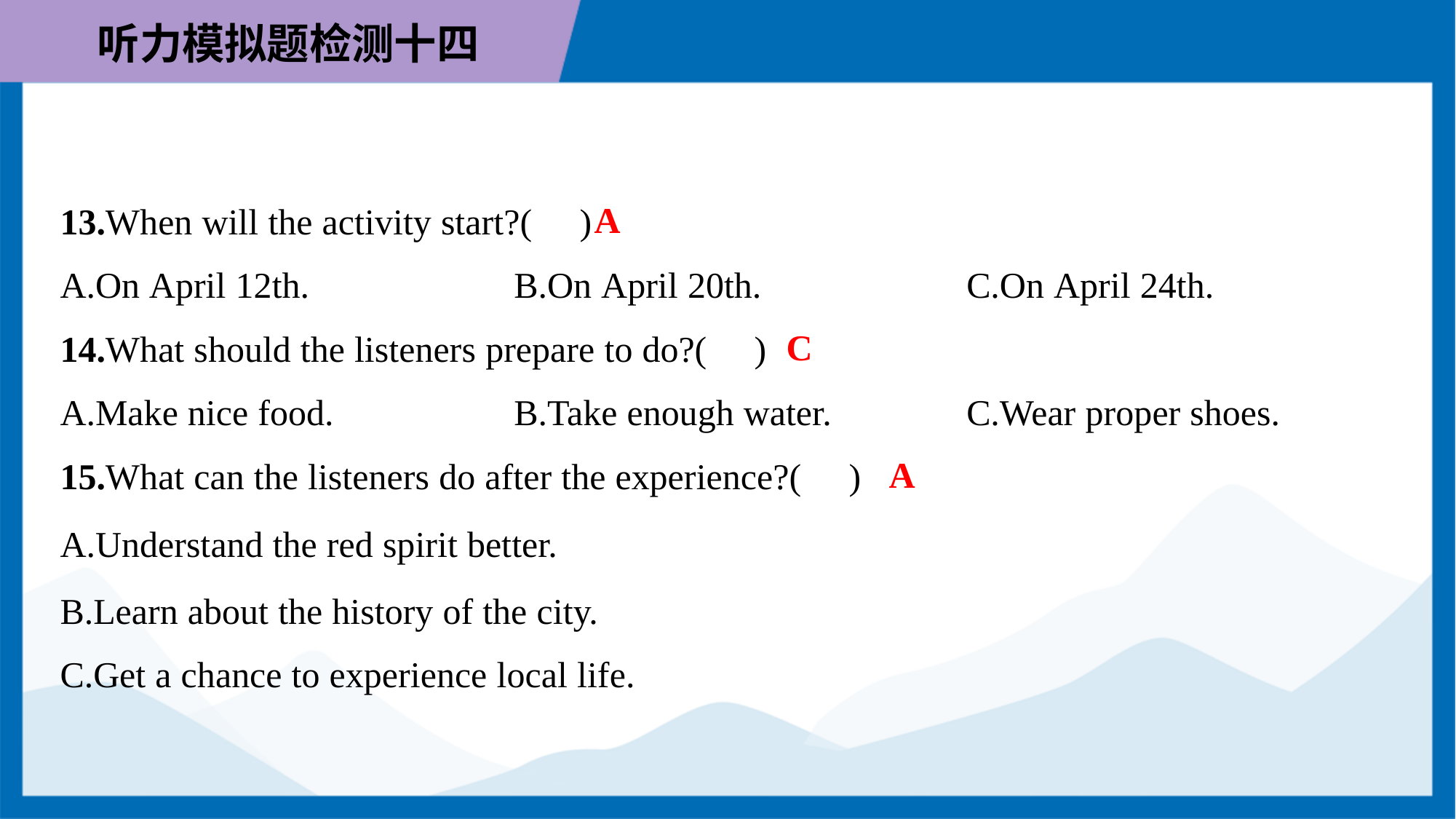

A
13.When will the activity start?(     )
A.On April 12th.	B.On April 20th.	C.On April 24th.
C
14.What should the listeners prepare to do?(     )
A.Make nice food.	B.Take enough water.	C.Wear proper shoes.
A
15.What can the listeners do after the experience?(     )
A.Understand the red spirit better.
B.Learn about the history of the city.
C.Get a chance to experience local life.